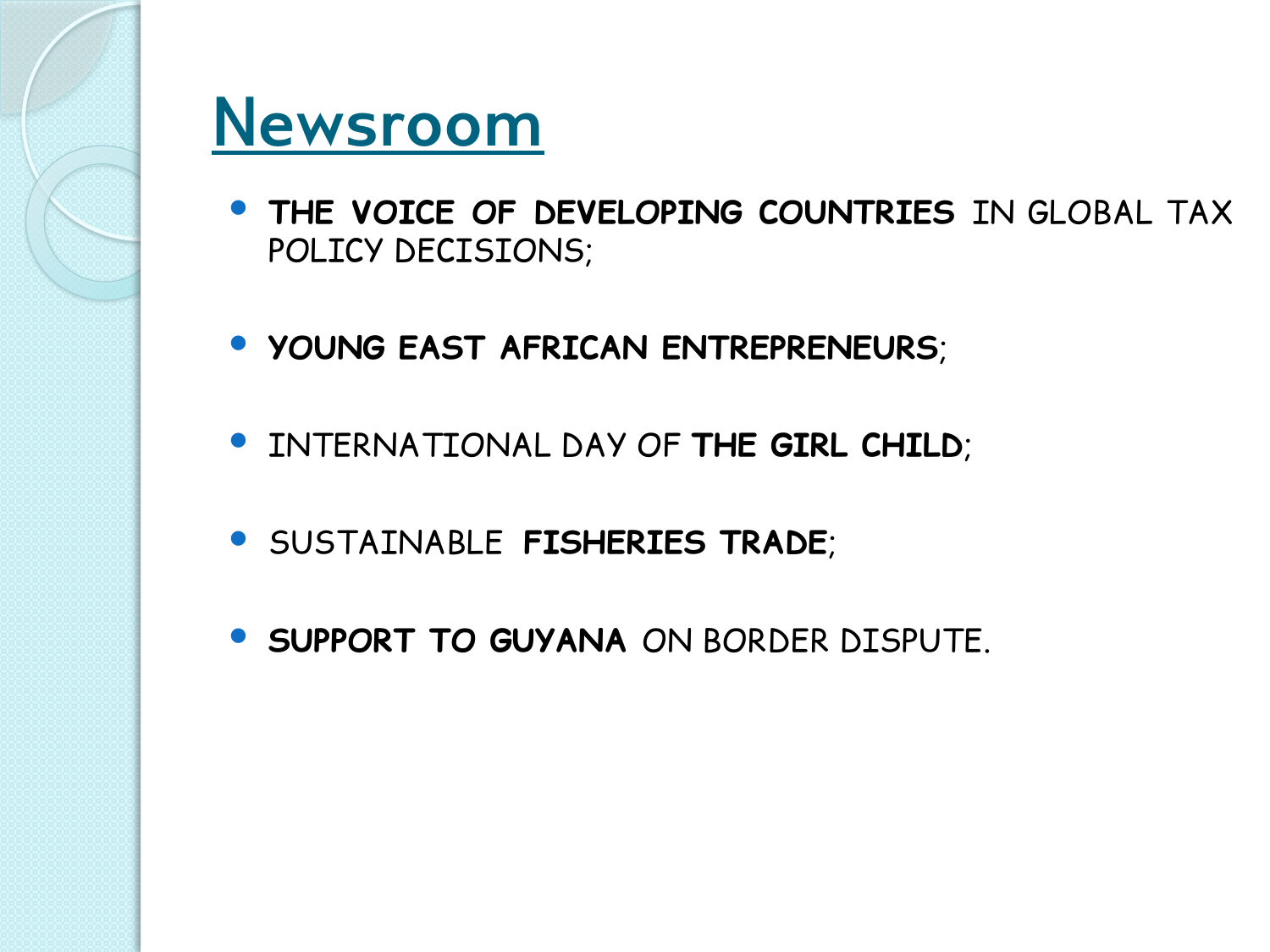

# Newsroom
THE VOICE OF DEVELOPING COUNTRIES IN GLOBAL TAX POLICY DECISIONS;

YOUNG EAST AFRICAN ENTREPRENEURS;

INTERNATIONAL DAY OF THE GIRL CHILD;

SUSTAINABLE  FISHERIES TRADE;

SUPPORT TO GUYANA ON BORDER DISPUTE.